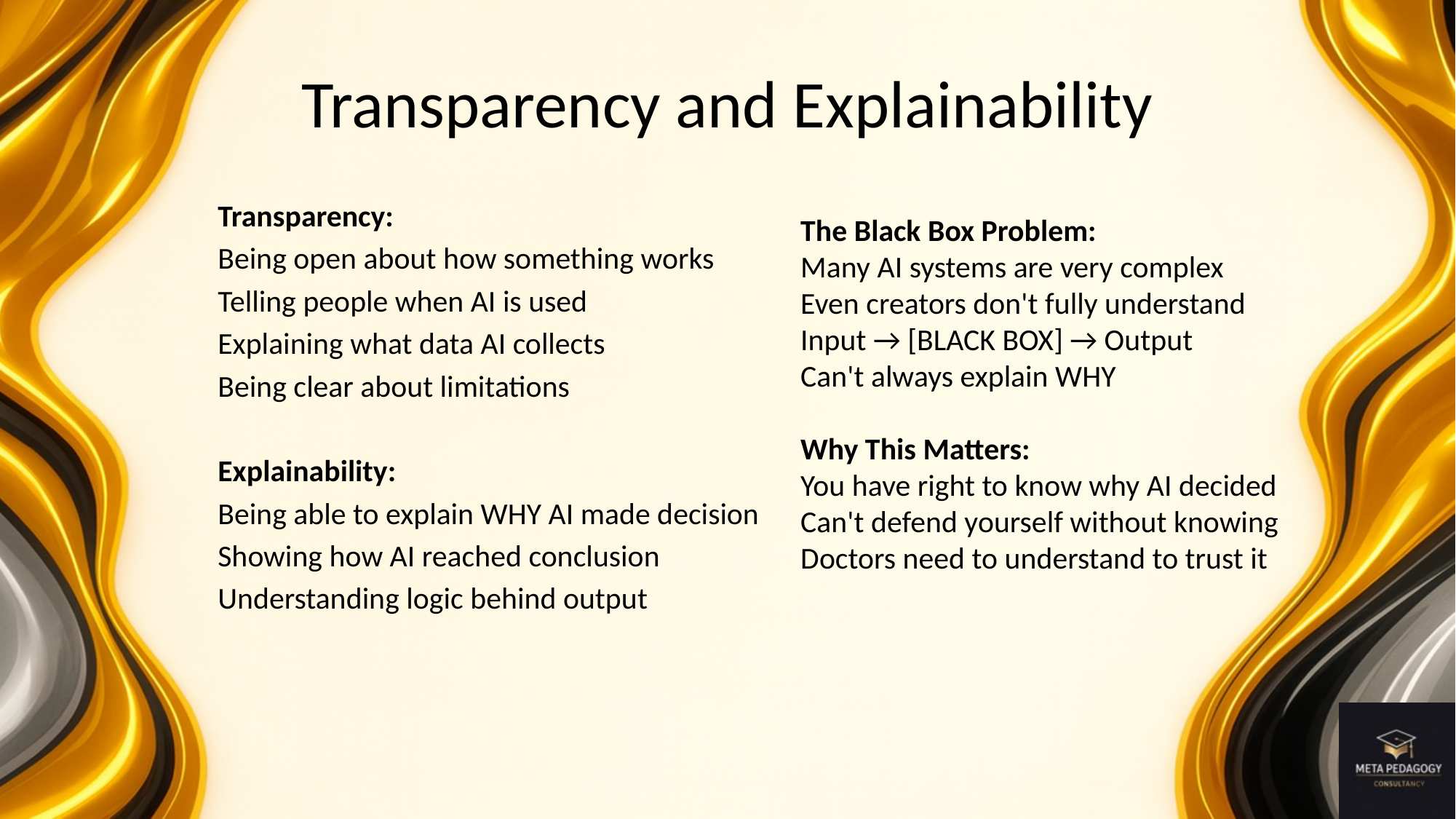

# Transparency and Explainability

The Black Box Problem:
Many AI systems are very complex
Even creators don't fully understand
Input → [BLACK BOX] → Output
Can't always explain WHY

Why This Matters:
You have right to know why AI decided
Can't defend yourself without knowing
Doctors need to understand to trust it
Transparency:
Being open about how something works
Telling people when AI is used
Explaining what data AI collects
Being clear about limitations

Explainability:
Being able to explain WHY AI made decision
Showing how AI reached conclusion
Understanding logic behind output